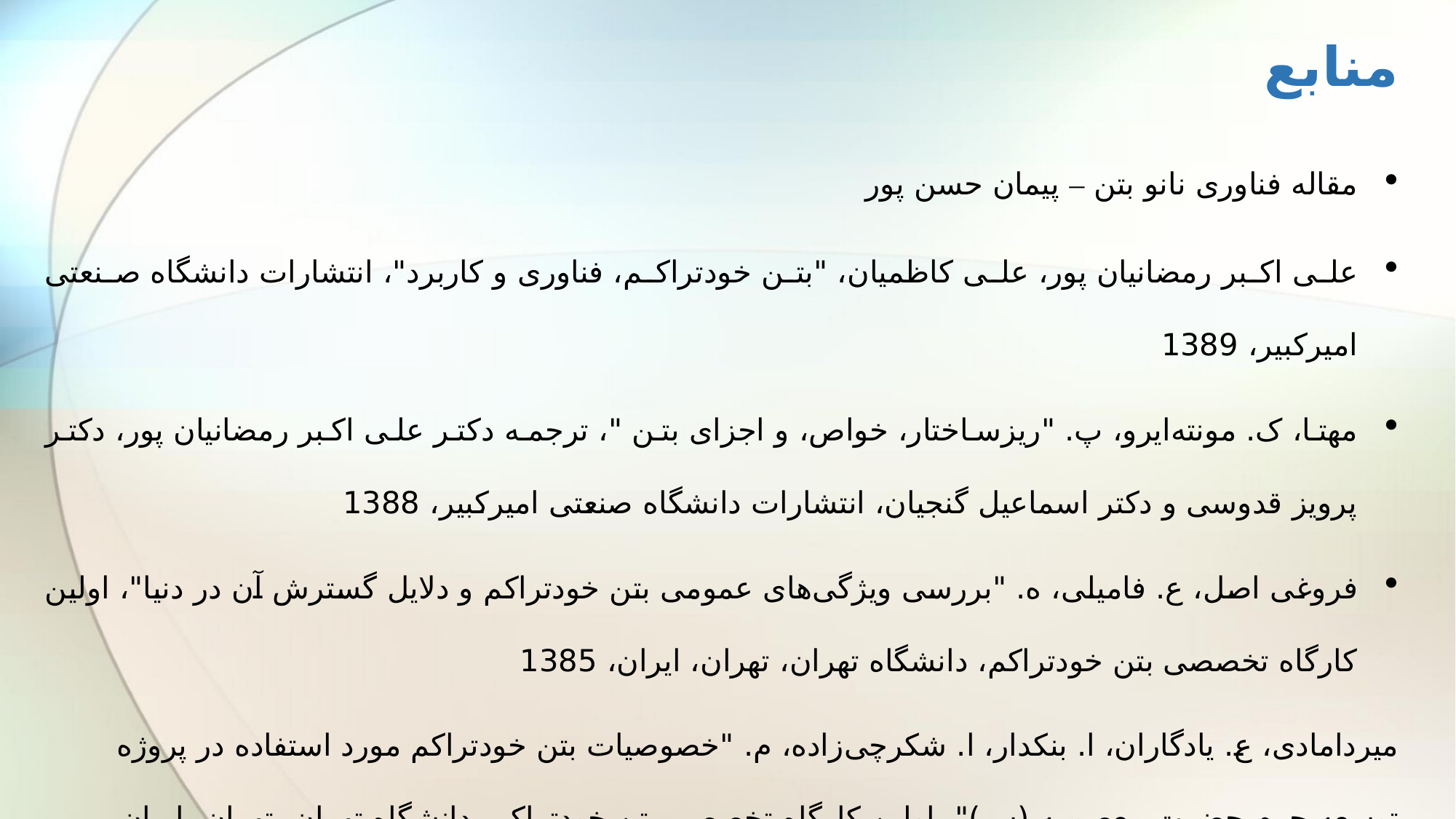

# منابع
مقاله فناوری نانو بتن – پیمان حسن پور
علی اکبر رمضانیان پور، علی کاظمیان، "بتن خودتراکم، فناوری و کاربرد"، انتشارات دانشگاه صنعتی امیرکبیر، 1389
مهتا، ک. مونته‌ایرو، پ. "ریزساختار، خواص، و اجزای بتن "، ترجمه دکتر علی اکبر رمضانیان پور، دکتر پرویز قدوسی و دکتر اسماعیل گنجیان، انتشارات دانشگاه صنعتی امیرکبیر، 1388
فروغی اصل، ع. فامیلی، ه. "بررسی ویژگی‌های عمومی بتن خودتراکم و دلایل گسترش آن در دنیا"، اولین کارگاه تخصصی بتن خودتراکم، دانشگاه تهران، تهران، ایران، 1385
میردامادی، ع. یادگاران، ا. بنکدار، ا. شکرچی‌زاده، م. "خصوصیات بتن خودتراکم مورد استفاده در پروژه توسعه حرم حضرت معصومه (س)"، اولین کارگاه تخصصی بتن خودتراکم، دانشگاه تهران، تهران، ایران، 1385